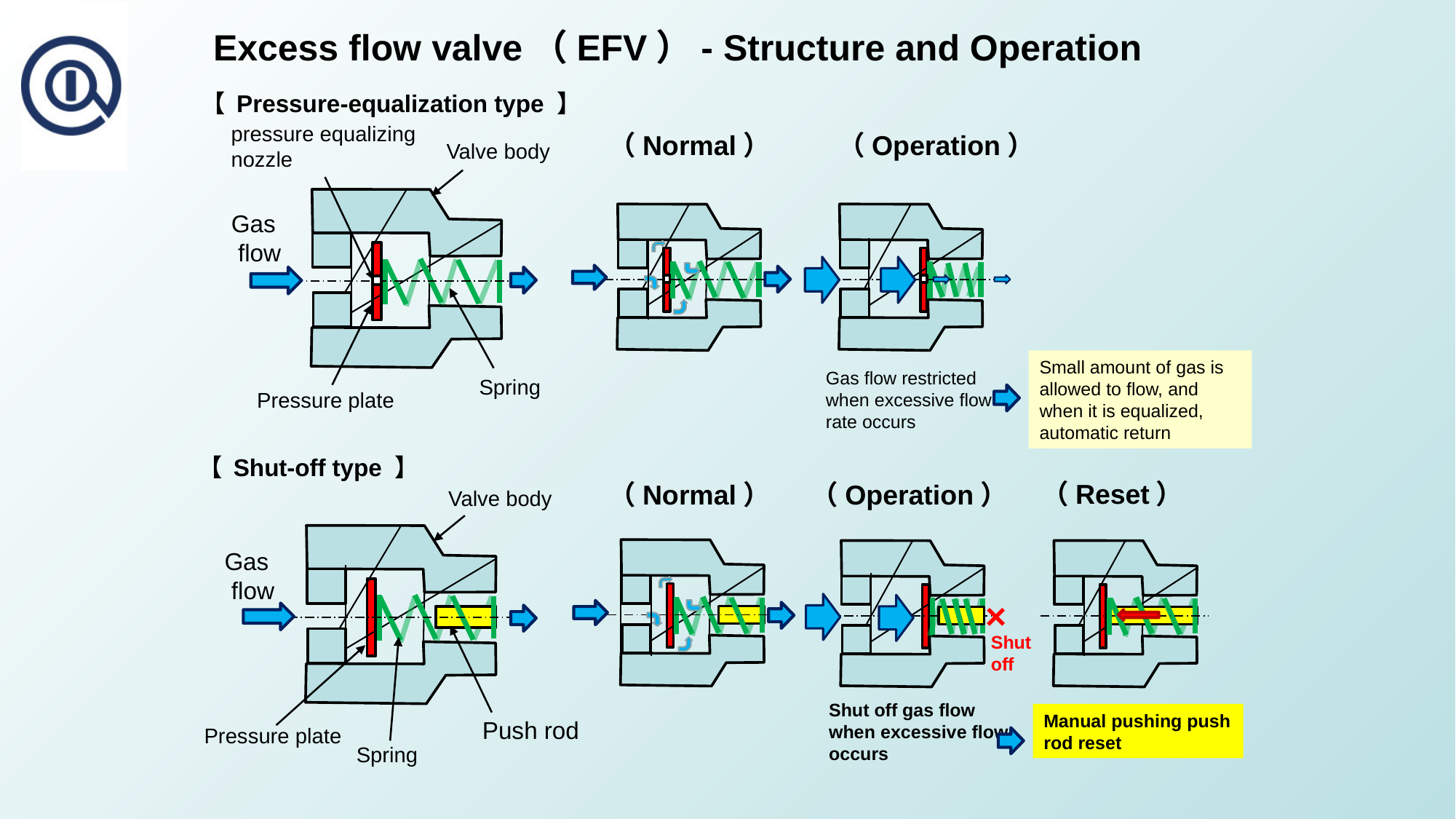

Excess flow valve（EFV）- Structure and Operation
【 Pressure-equalization type 】
pressure equalizing nozzle
（Normal）
（Operation）
Valve body

Gas
 flow

Small amount of gas is allowed to flow, and when it is equalized, automatic return
Gas flow restricted when excessive flow rate occurs
Spring
Pressure plate

【 Shut-off type 】
（Reset）
（Normal）
（Operation）
Valve body

Gas
 flow

×

Shut
off

Shut off gas flow when excessive flow occurs
Manual pushing push rod reset
Push rod
Pressure plate

Spring